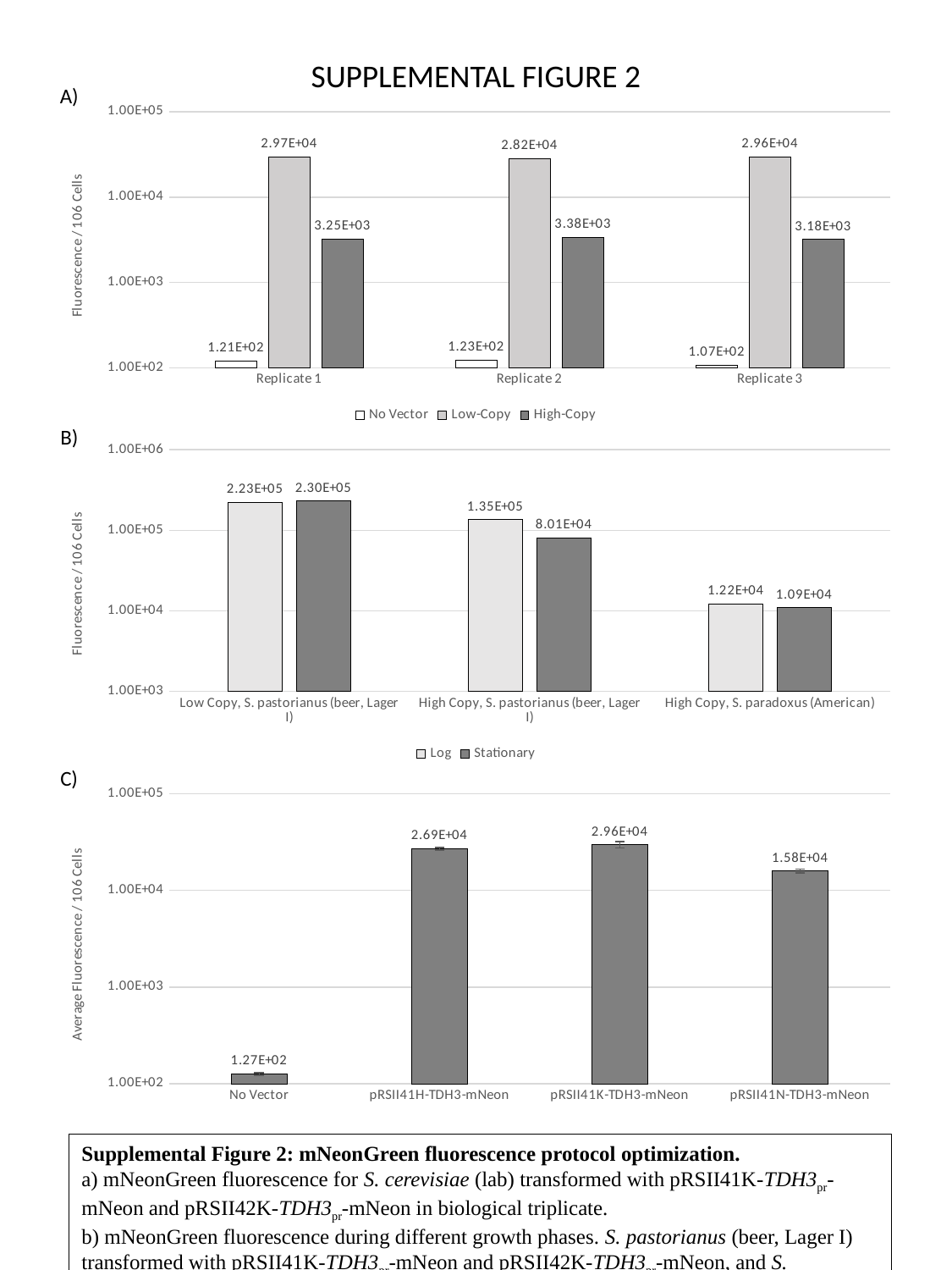

SUPPLEMENTAL FIGURE 2
A)

### Chart

| Category | No Vector | Low-Copy | High-Copy |
|---|---|---|---|
| Replicate 1 | 120.74074074074073 | 29675.185185185186 | 3245.185185185185 |
| Replicate 2 | 123.33333333333333 | 28200.0 | 3384.074074074074 |
| Replicate 3 | 107.4074074074074 | 29606.296296296296 | 3181.851851851852 |
B)

### Chart

| Category | Log | Stationary |
|---|---|---|
| Low Copy, S. pastorianus (beer, Lager I) | 223151.51515151517 | 230363.63636363635 |
| High Copy, S. pastorianus (beer, Lager I) | 135343.43434343435 | 80101.0101010101 |
| High Copy, S. paradoxus (American) | 12223.529411764706 | 10914.37908496732 |
C)

### Chart

| Category | Average |
|---|---|
| No Vector | 126.66666666666667 |
| pRSII41H-TDH3-mNeon | 26944.074074074073 |
| pRSII41K-TDH3-mNeon | 29572.222222222223 |
| pRSII41N-TDH3-mNeon | 15847.9012345679 |
Supplemental Figure 2: mNeonGreen fluorescence protocol optimization.
a) mNeonGreen fluorescence for S. cerevisiae (lab) transformed with pRSII41K-TDH3pr-mNeon and pRSII42K-TDH3pr-mNeon in biological triplicate.
b) mNeonGreen fluorescence during different growth phases. S. pastorianus (beer, Lager I) transformed with pRSII41K-TDH3pr-mNeon and pRSII42K-TDH3pr-mNeon, and S. paradoxus (American) transformed with pRSII42K-TDH3pr-mNeon collected during exponential growth (OD600 < 0.500) and during stationary phase (OD600 > 2.00). Data shown is from a single replicate.
c) mNeonGreen fluorescence for S. cerevisiae (lab) transformed with low-copy plasmid variants with different drug resistance genes. Average fluorescence/106 cells was calculated using three biological replicates with standard deviation included.